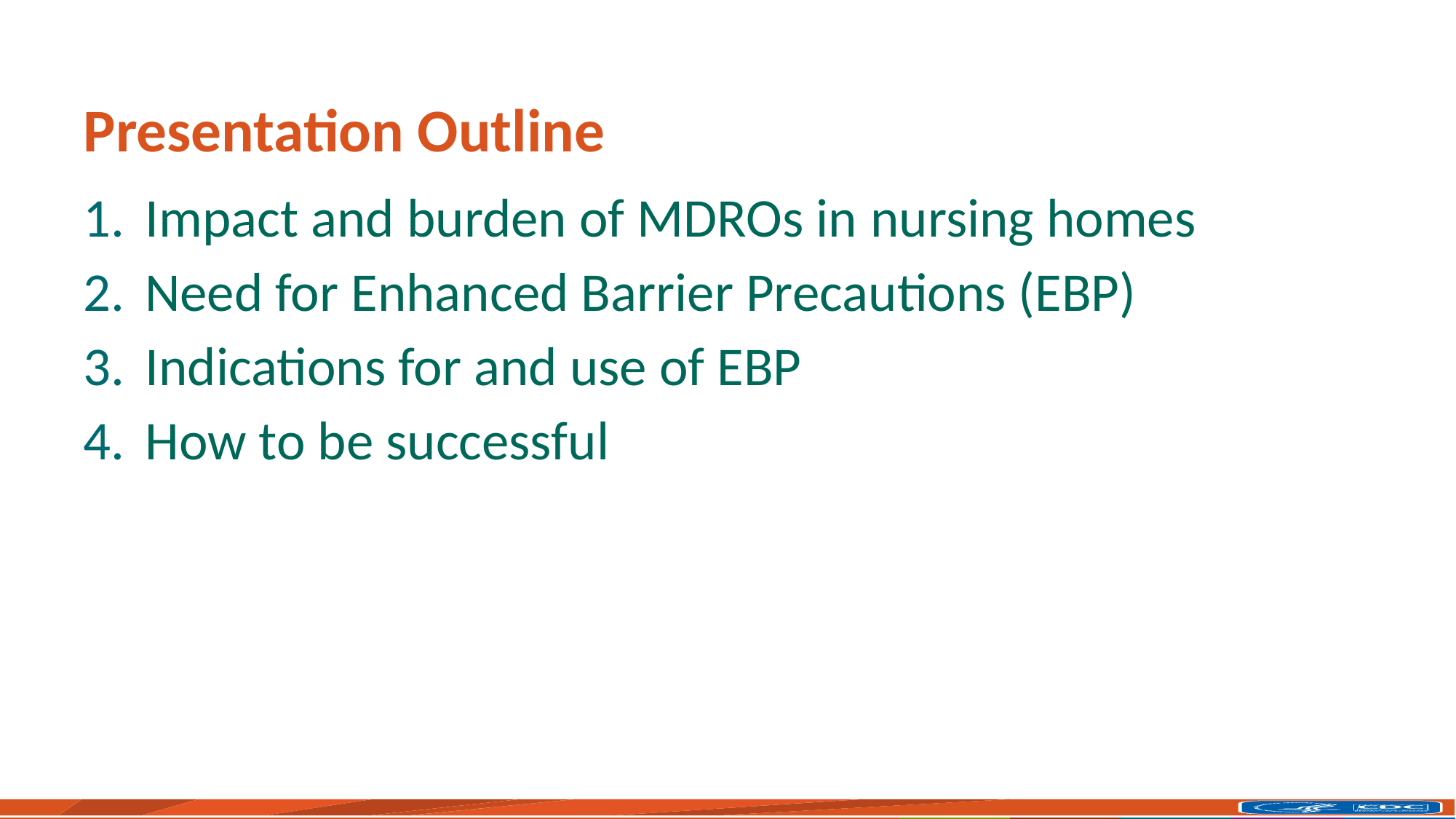

# Presentation Outline
Impact and burden of MDROs in nursing homes
Need for Enhanced Barrier Precautions (EBP)
Indications for and use of EBP
How to be successful